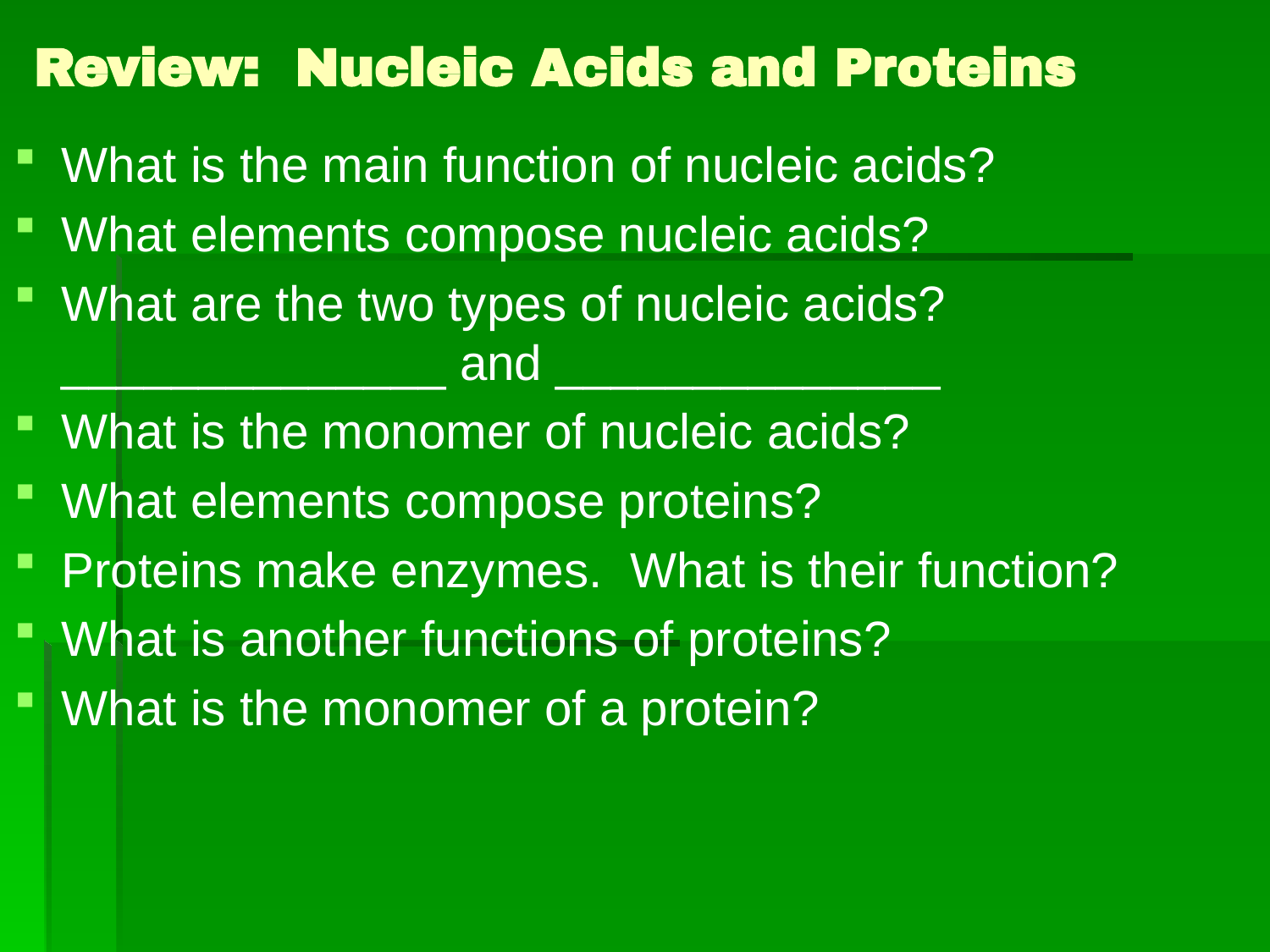

# Review:  Nucleic Acids and Proteins
What is the main function of nucleic acids?
What elements compose nucleic acids?
What are the two types of nucleic acids? ______________ and ______________
What is the monomer of nucleic acids?
What elements compose proteins?
Proteins make enzymes.  What is their function?
What is another functions of proteins?
What is the monomer of a protein?